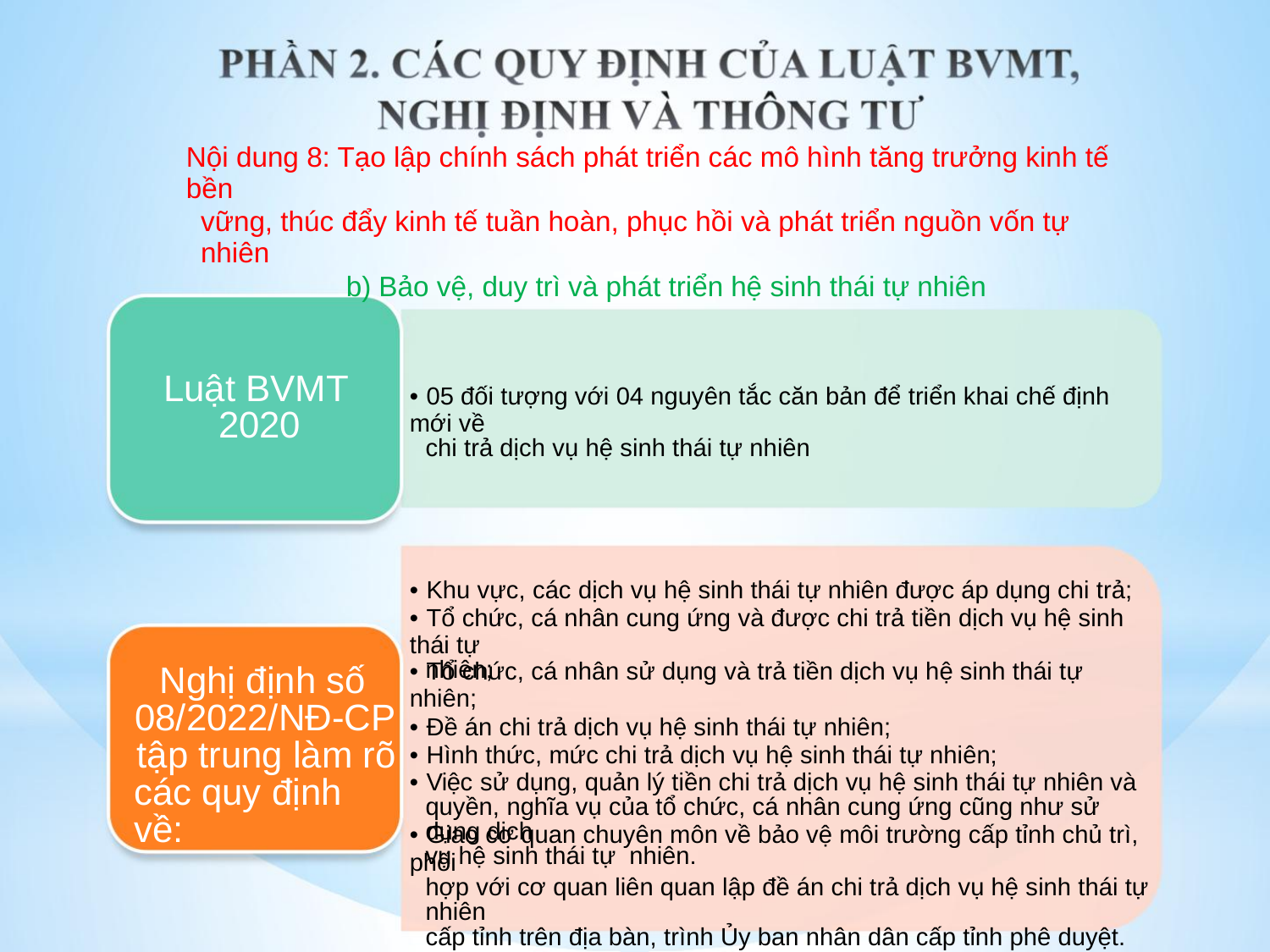

Nội dung 8: Tạo lập chính sách phát triển các mô hình tăng trưởng kinh tế bền
vững, thúc đẩy kinh tế tuần hoàn, phục hồi và phát triển nguồn vốn tự nhiên
b) Bảo vệ, duy trì và phát triển hệ sinh thái tự nhiên
Luật BVMT
• 05 đối tượng với 04 nguyên tắc căn bản để triển khai chế định mới về
chi trả dịch vụ hệ sinh thái tự nhiên
2020
• Khu vực, các dịch vụ hệ sinh thái tự nhiên được áp dụng chi trả;
• Tổ chức, cá nhân cung ứng và được chi trả tiền dịch vụ hệ sinh thái tự
nhiên;
• Tổ chức, cá nhân sử dụng và trả tiền dịch vụ hệ sinh thái tự nhiên;
• Đề án chi trả dịch vụ hệ sinh thái tự nhiên;
• Hình thức, mức chi trả dịch vụ hệ sinh thái tự nhiên;
• Việc sử dụng, quản lý tiền chi trả dịch vụ hệ sinh thái tự nhiên và
quyền, nghĩa vụ của tổ chức, cá nhân cung ứng cũng như sử dụng dịch
vụ hệ sinh thái tự nhiên.
Nghị định số
08/2022/NĐ-CP
tập trung làm rõ
các quy định về:
• Giao cơ quan chuyên môn về bảo vệ môi trường cấp tỉnh chủ trì, phối
hợp với cơ quan liên quan lập đề án chi trả dịch vụ hệ sinh thái tự nhiên
cấp tỉnh trên địa bàn, trình Ủy ban nhân dân cấp tỉnh phê duyệt.